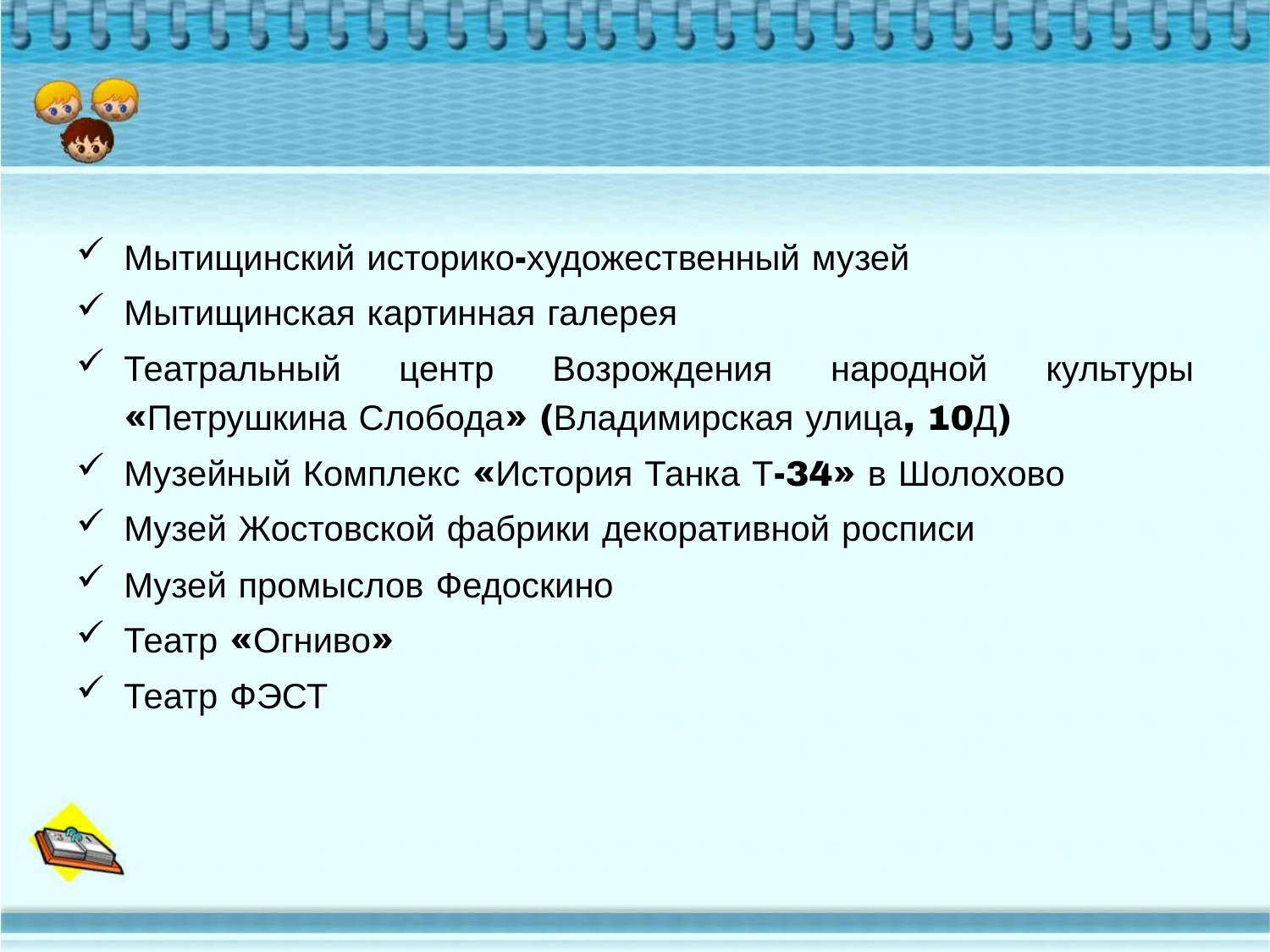

#
Мытищинский историко-художественный музей
Мытищинская картинная галерея
Театральный центр Возрождения народной культуры «Петрушкина Слобода» (Владимирская улица, 10Д)
Музейный Комплекс «История Танка Т-34» в Шолохово
Музей Жостовской фабрики декоративной росписи
Музей промыслов Федоскино
Театр «Огниво»
Театр ФЭСТ